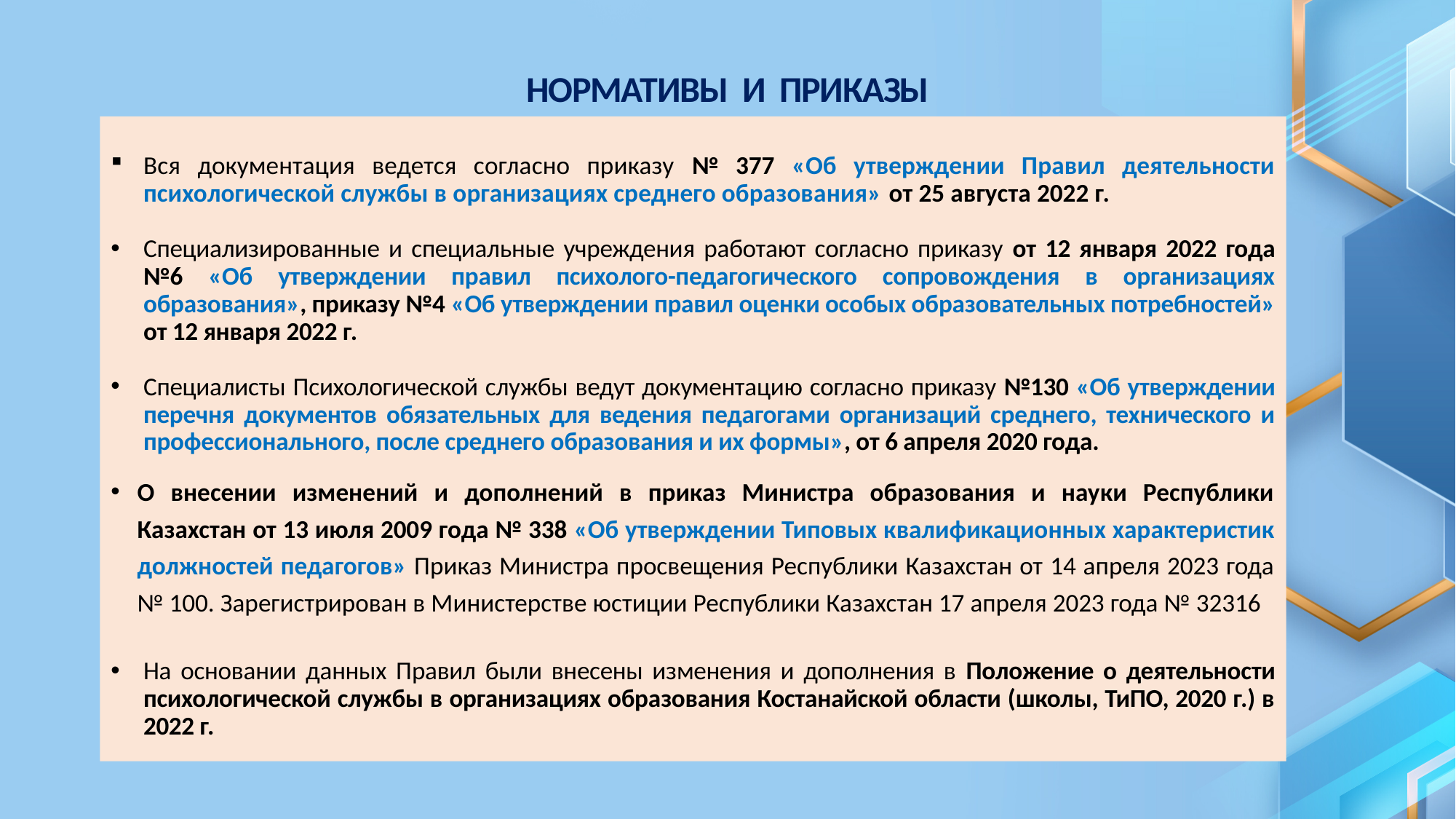

# НОРМАТИВЫ  И  ПРИКАЗЫ

Вся документация ведется согласно приказу № 377 «Об утверждении Правил деятельности психологической службы в организациях среднего образования» от 25 августа 2022 г.

Специализированные и специальные учреждения работают согласно приказу от 12 января 2022 года №6 «Об утверждении правил психолого-педагогического сопровождения в организациях образования», приказу №4 «Об утверждении правил оценки особых образовательных потребностей» от 12 января 2022 г.

Специалисты Психологической службы ведут документацию согласно приказу №130 «Об утверждении перечня документов обязательных для ведения педагогами организаций среднего, технического и профессионального, после среднего образования и их формы», от 6 апреля 2020 года.
О внесении изменений и дополнений в приказ Министра образования и науки Республики Казахстан от 13 июля 2009 года № 338 «Об утверждении Типовых квалификационных характеристик должностей педагогов» Приказ Министра просвещения Республики Казахстан от 14 апреля 2023 года № 100. Зарегистрирован в Министерстве юстиции Республики Казахстан 17 апреля 2023 года № 32316

На основании данных Правил были внесены изменения и дополнения в Положение о деятельности психологической службы в организациях образования Костанайской области (школы, ТиПО, 2020 г.) в 2022 г.